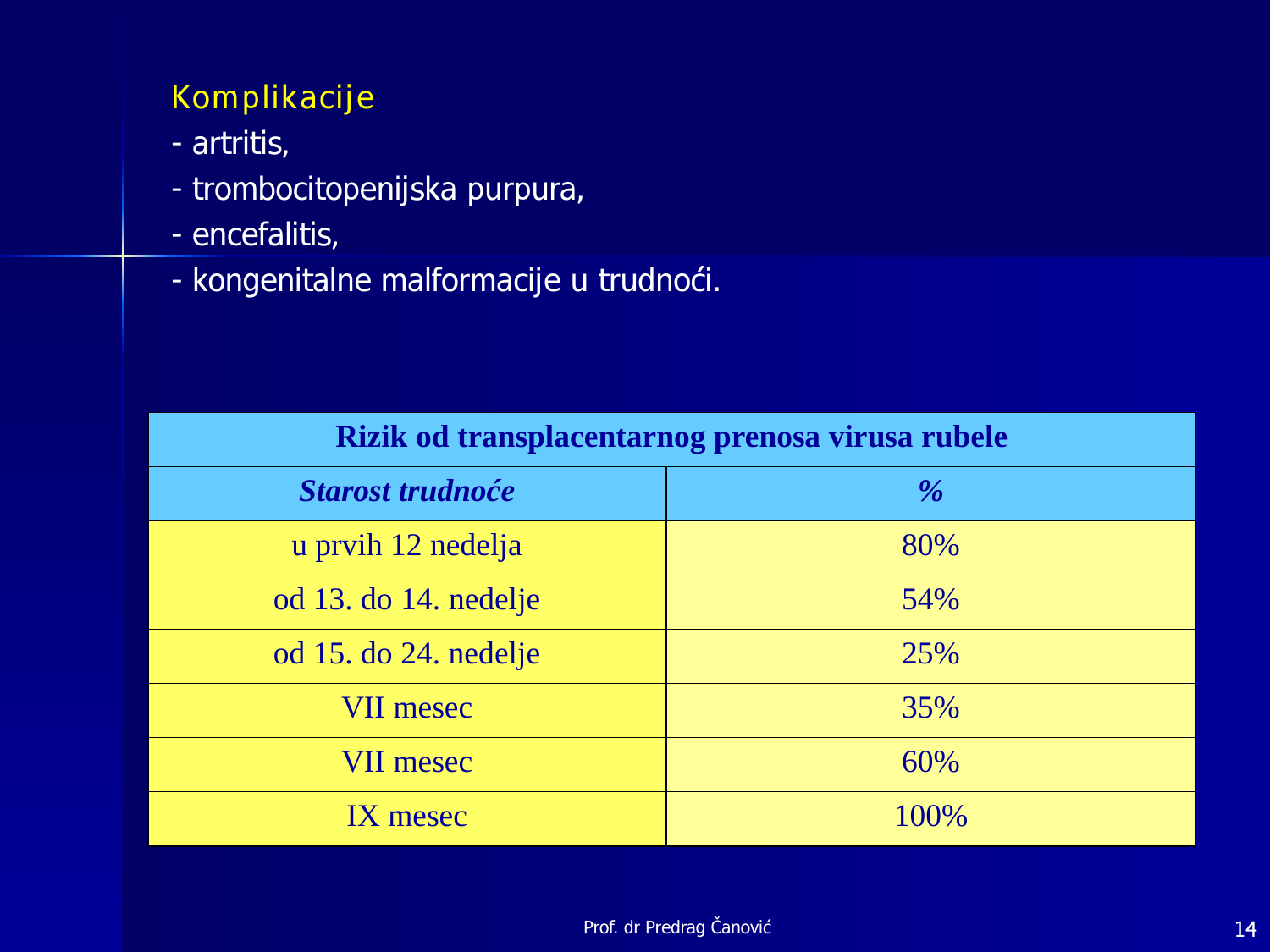

Komplikacije
- artritis,
- trombocitopenijska purpura,
- encefalitis,
- kongenitalne malformacije u trudnoći.

| Rizik od transplacentarnog prenosa virusa rubele |  |
| --- | --- |
| Starost trudnoće | % |
| u prvih 12 nedelja | 80% |
| od 13. do 14. nedelje | 54% |
| od 15. do 24. nedelje | 25% |
| VII mesec | 35% |
| VII mesec | 60% |
| IX mesec | 100% |
Prof. dr Predrag Čanović
14